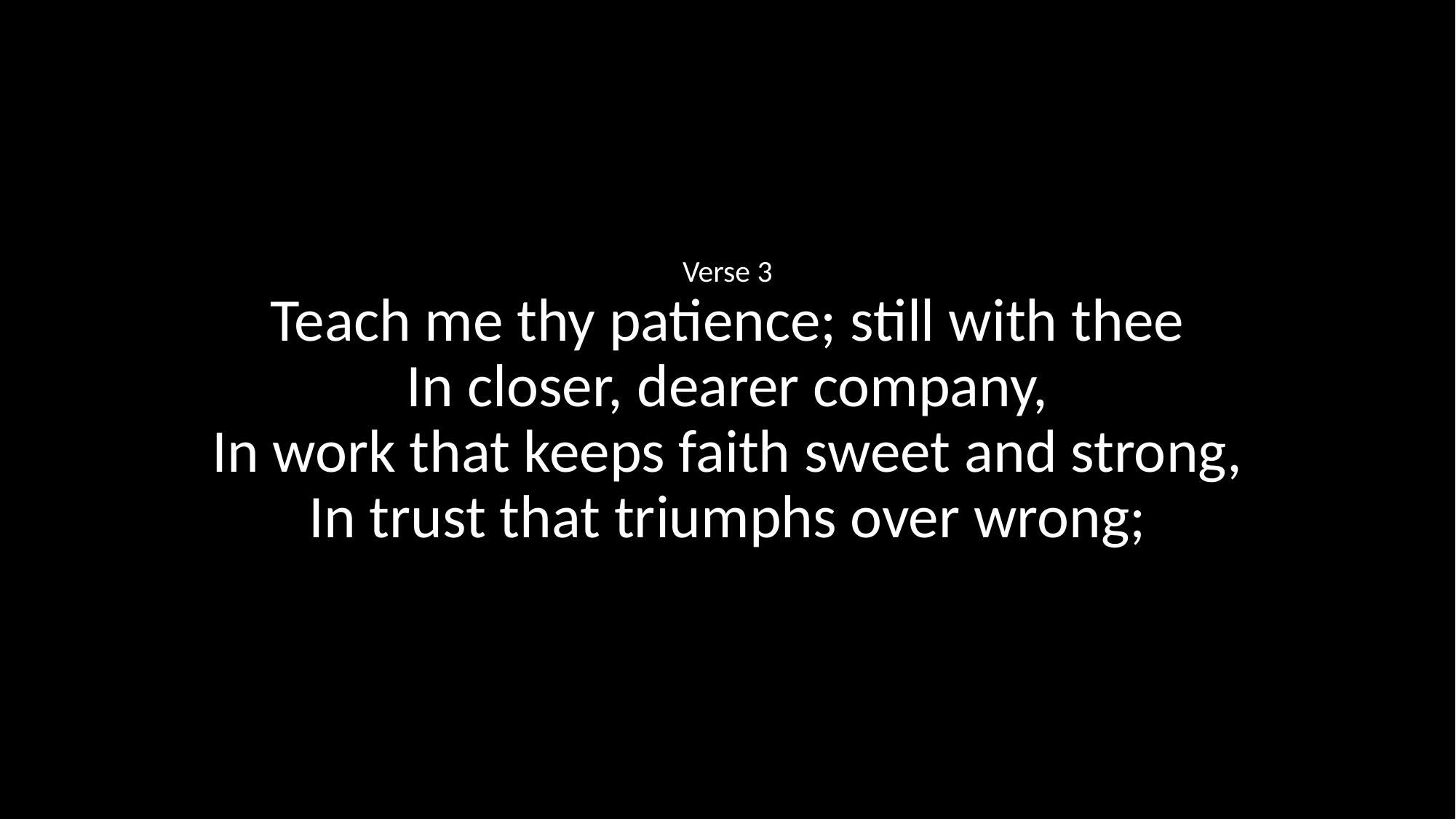

Verse 3
Teach me thy patience; still with thee
In closer, dearer company,
In work that keeps faith sweet and strong,
In trust that triumphs over wrong;